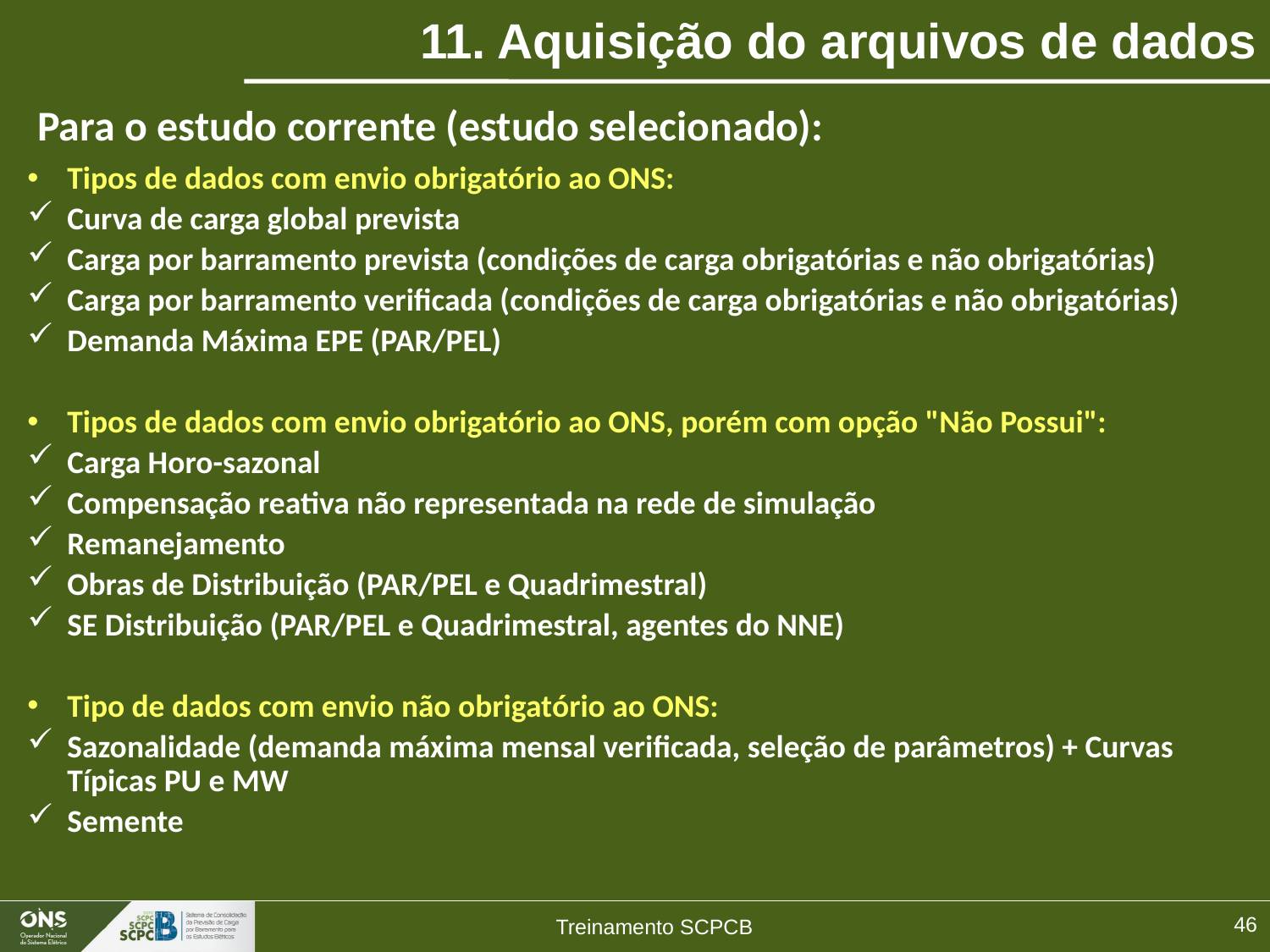

# 11. Aquisição do arquivos de dados
Para o estudo corrente (estudo selecionado):
Tipos de dados com envio obrigatório ao ONS:
Curva de carga global prevista
Carga por barramento prevista (condições de carga obrigatórias e não obrigatórias)
Carga por barramento verificada (condições de carga obrigatórias e não obrigatórias)
Demanda Máxima EPE (PAR/PEL)

Tipos de dados com envio obrigatório ao ONS, porém com opção "Não Possui":
Carga Horo-sazonal
Compensação reativa não representada na rede de simulação
Remanejamento
Obras de Distribuição (PAR/PEL e Quadrimestral)
SE Distribuição (PAR/PEL e Quadrimestral, agentes do NNE)

Tipo de dados com envio não obrigatório ao ONS:
Sazonalidade (demanda máxima mensal verificada, seleção de parâmetros) + Curvas Típicas PU e MW
Semente